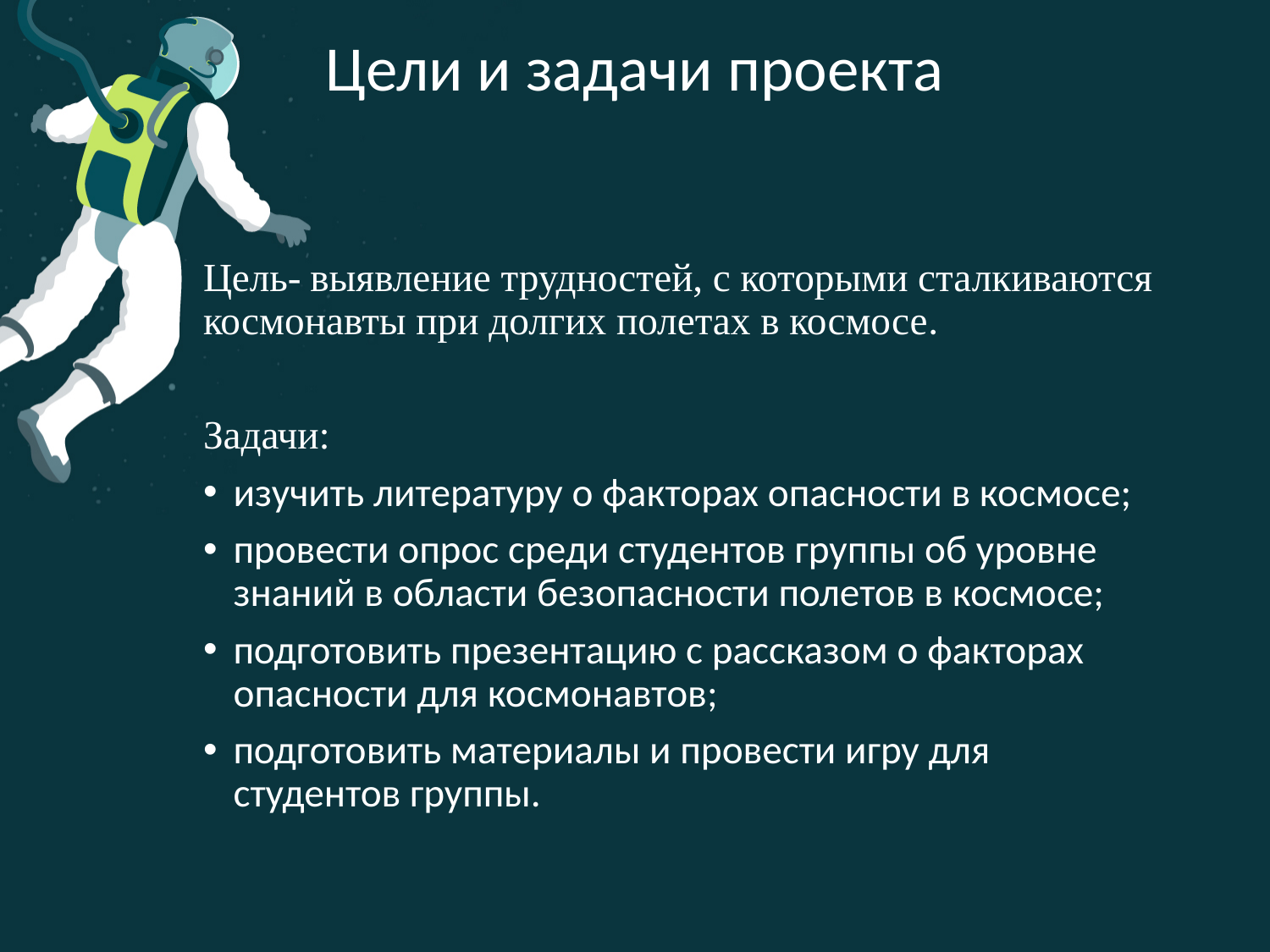

# Цели и задачи проекта
Цель- выявление трудностей, с которыми сталкиваются космонавты при долгих полетах в космосе.

Задачи:
изучить литературу о факторах опасности в космосе;
провести опрос среди студентов группы об уровне знаний в области безопасности полетов в космосе;
подготовить презентацию с рассказом о факторах опасности для космонавтов;
подготовить материалы и провести игру для студентов группы.